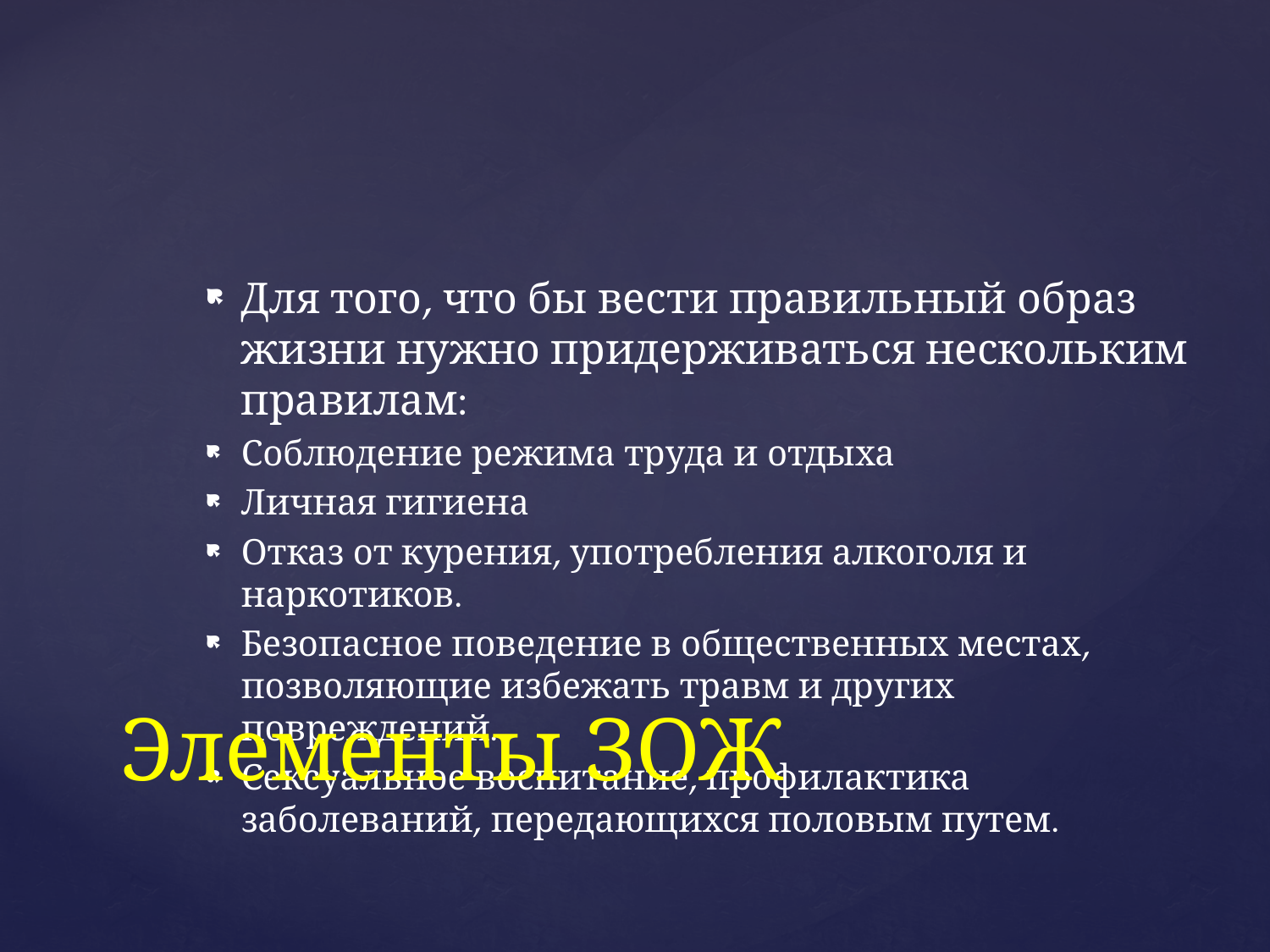

Для того, что бы вести правильный образ жизни нужно придерживаться нескольким правилам:
Соблюдение режима труда и отдыха
Личная гигиена
Отказ от курения, употребления алкоголя и наркотиков.
Безопасное поведение в общественных местах, позволяющие избежать травм и других повреждений.
Сексуальное воспитание, профилактика заболеваний, передающихся половым путем.
# Элементы ЗОЖ